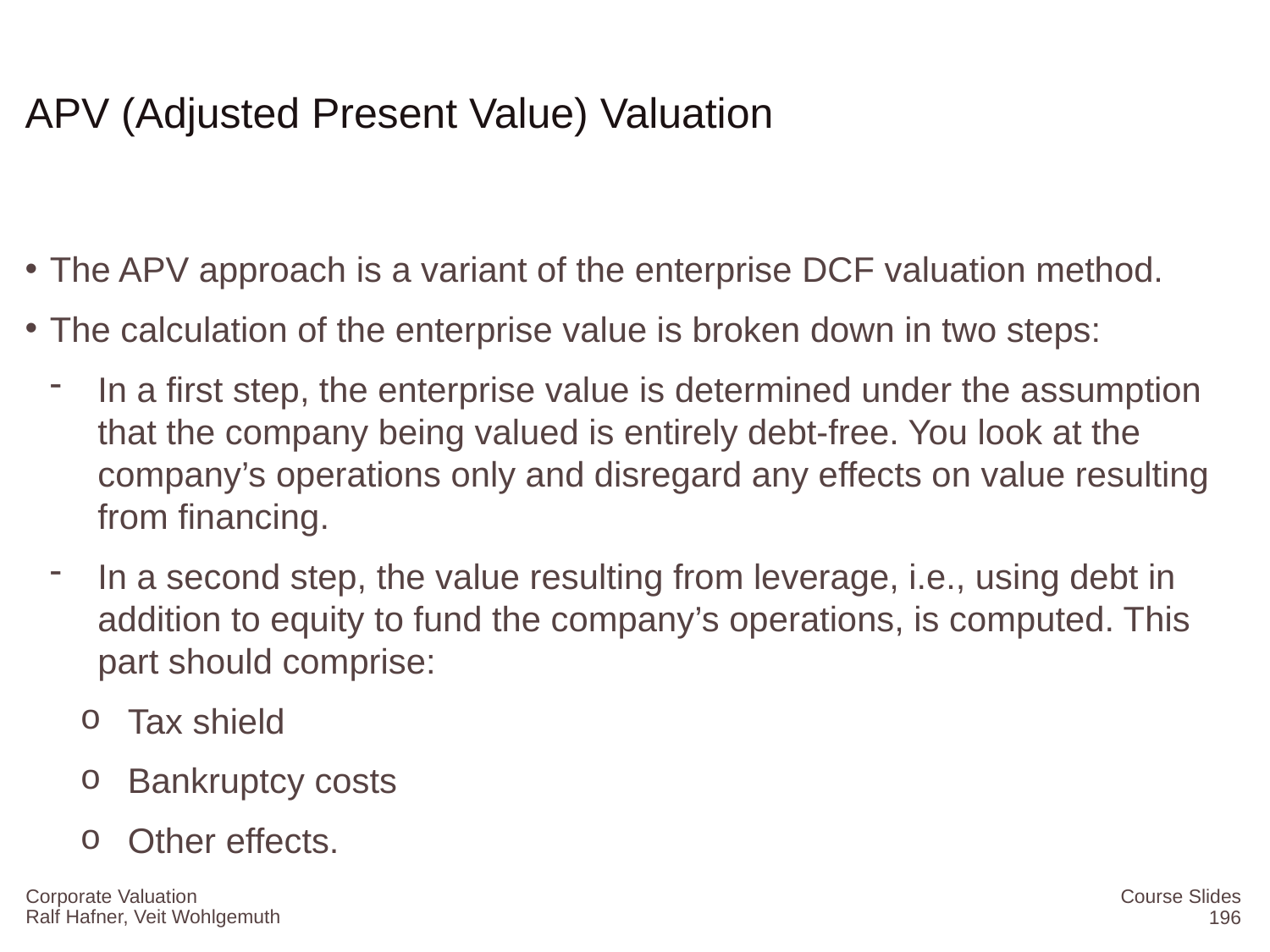

# APV (Adjusted Present Value) Valuation
The APV approach is a variant of the enterprise DCF valuation method.
The calculation of the enterprise value is broken down in two steps:
In a first step, the enterprise value is determined under the assumption that the company being valued is entirely debt-free. You look at the company’s operations only and disregard any effects on value resulting from financing.
In a second step, the value resulting from leverage, i.e., using debt in addition to equity to fund the company’s operations, is computed. This part should comprise:
Tax shield
Bankruptcy costs
Other effects.

Corporate Valuation
Course Slides
196